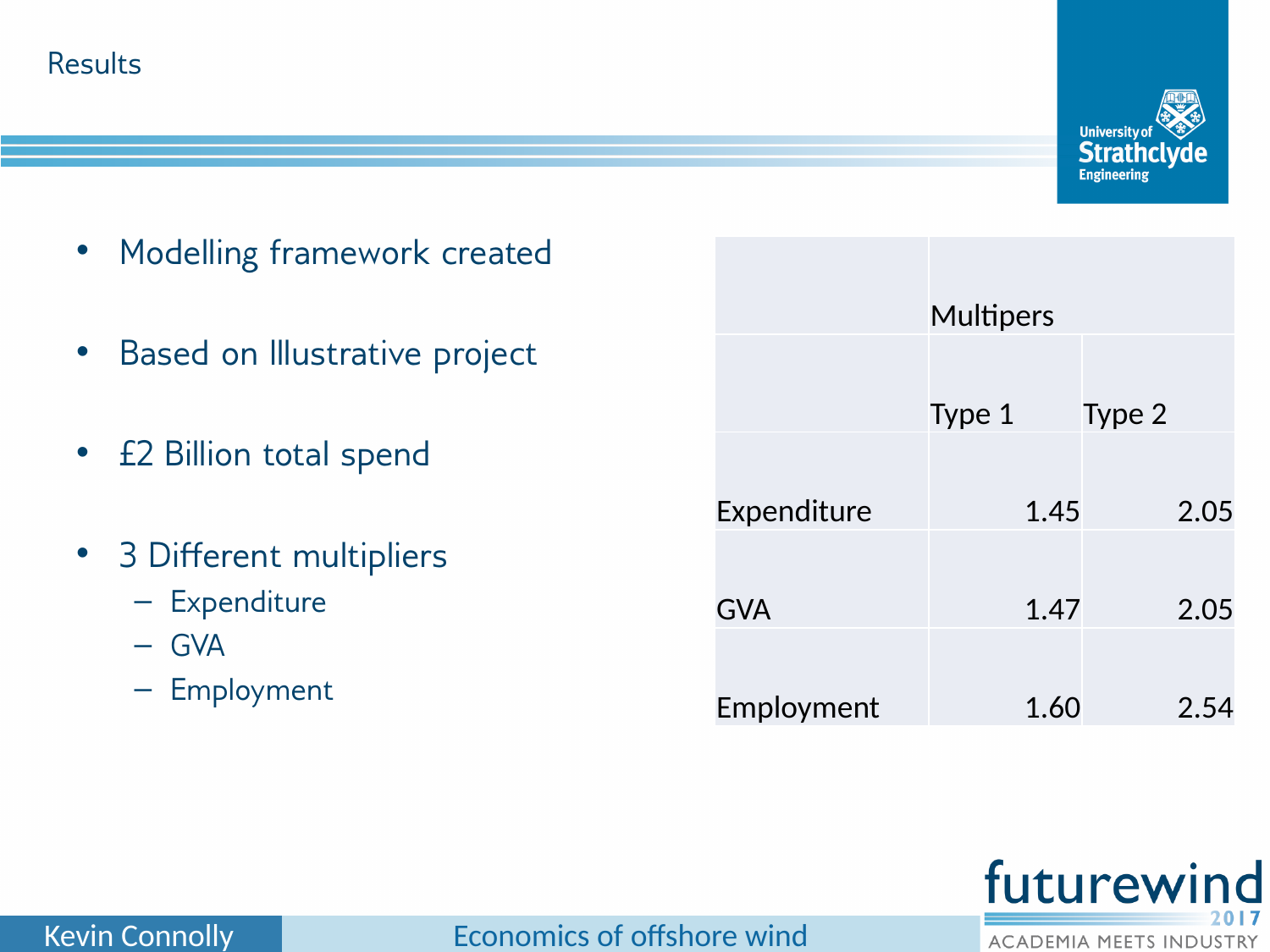

Results
Modelling framework created

Based on Illustrative project

£2 Billion total spend

3 Different multipliers
Expenditure
GVA
Employment

|  | Multipers |  |
| --- | --- | --- |
|  | Type 1 | Type 2 |
| Expenditure | 1.45 | 2.05 |
| GVA | 1.47 | 2.05 |
| Employment | 1.60 | 2.54 |